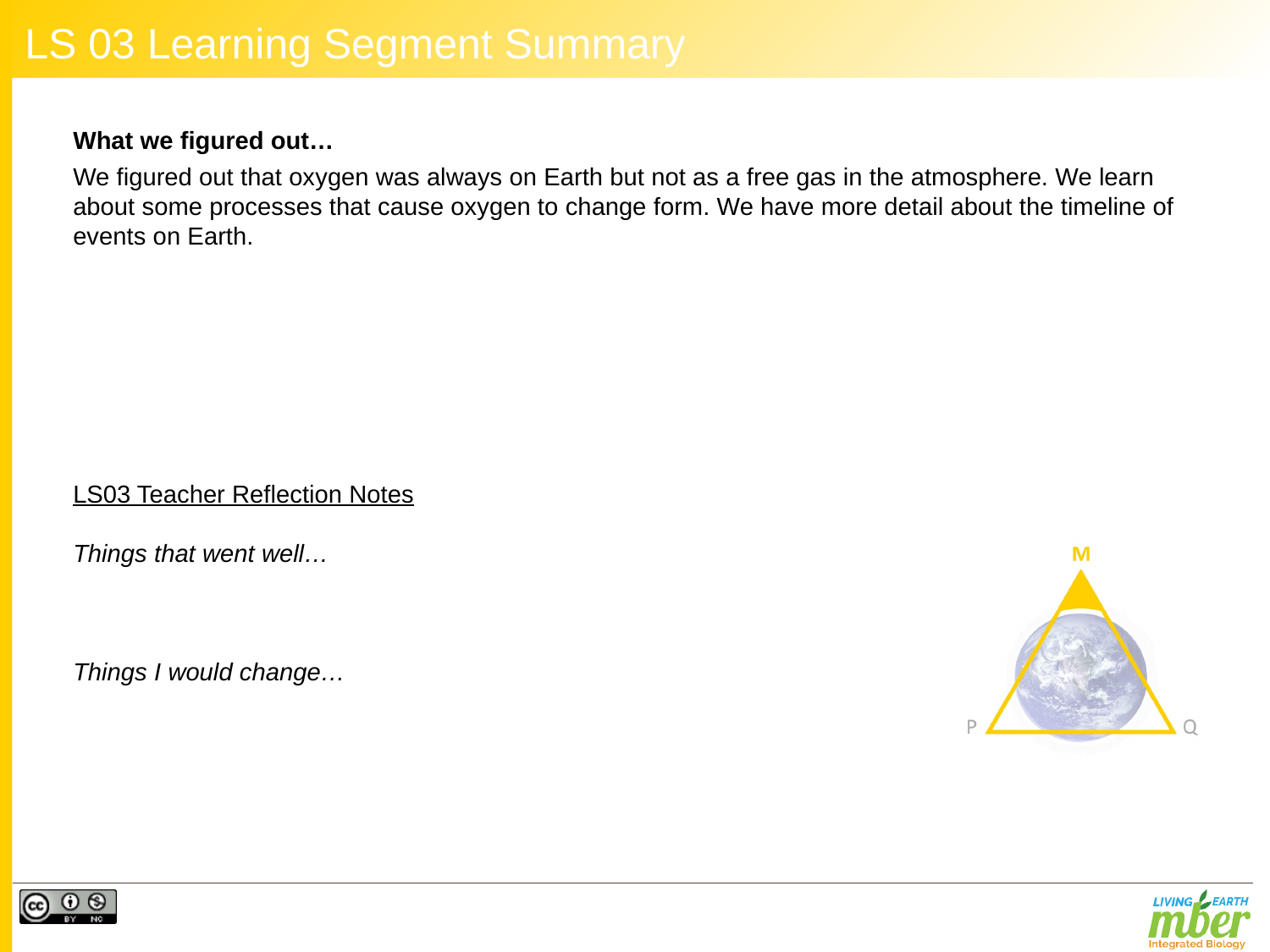

# LS 03 Learning Segment Summary
What we figured out…
We figured out that oxygen was always on Earth but not as a free gas in the atmosphere. We learn about some processes that cause oxygen to change form. We have more detail about the timeline of events on Earth.

LS03 Teacher Reflection Notes

Things that went well…

Things I would change…